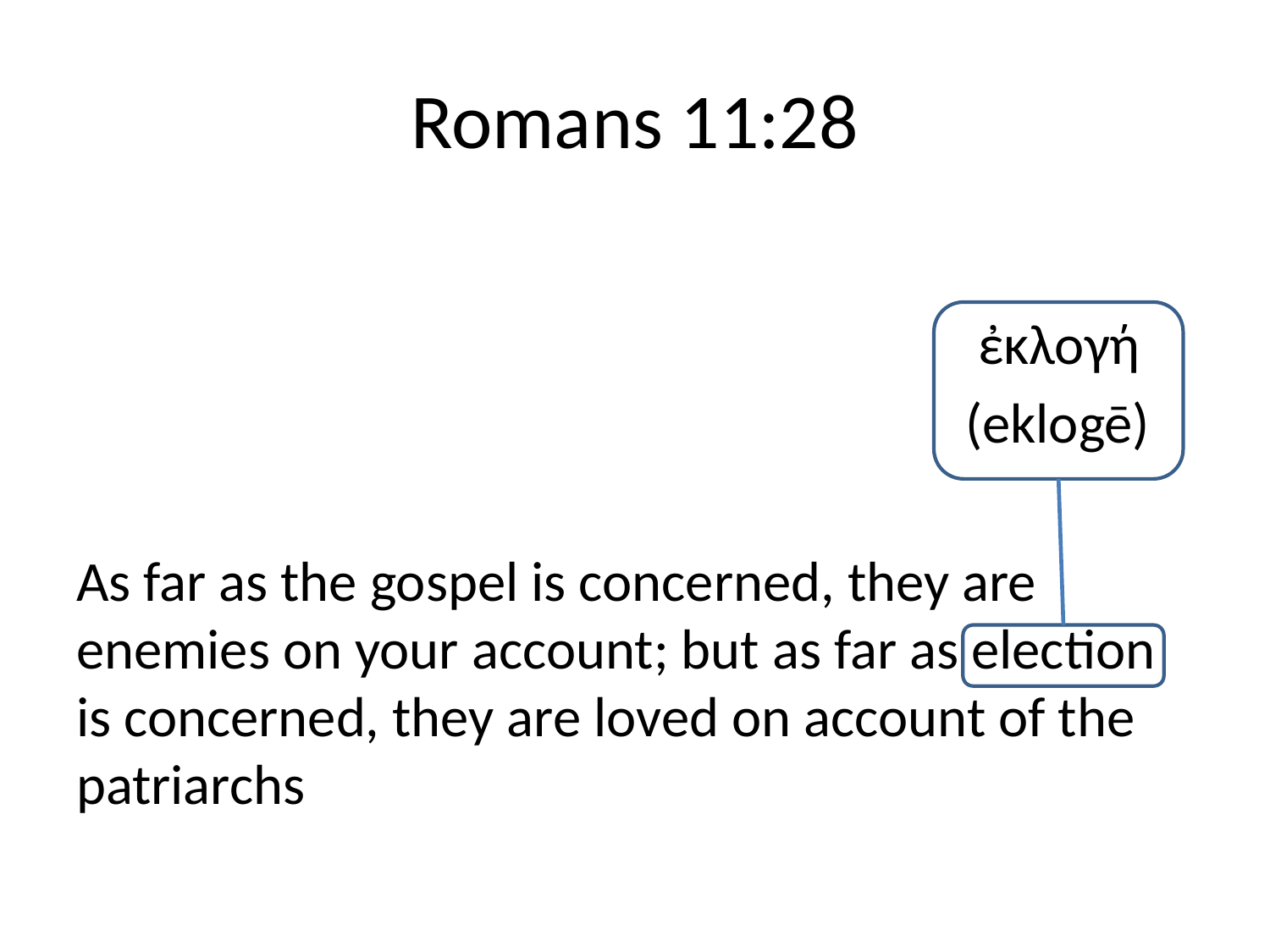

# Romans 11:28

							 ἐκλογή
							(eklogē)

As far as the gospel is concerned, they are enemies on your account; but as far as election is concerned, they are loved on account of the patriarchs